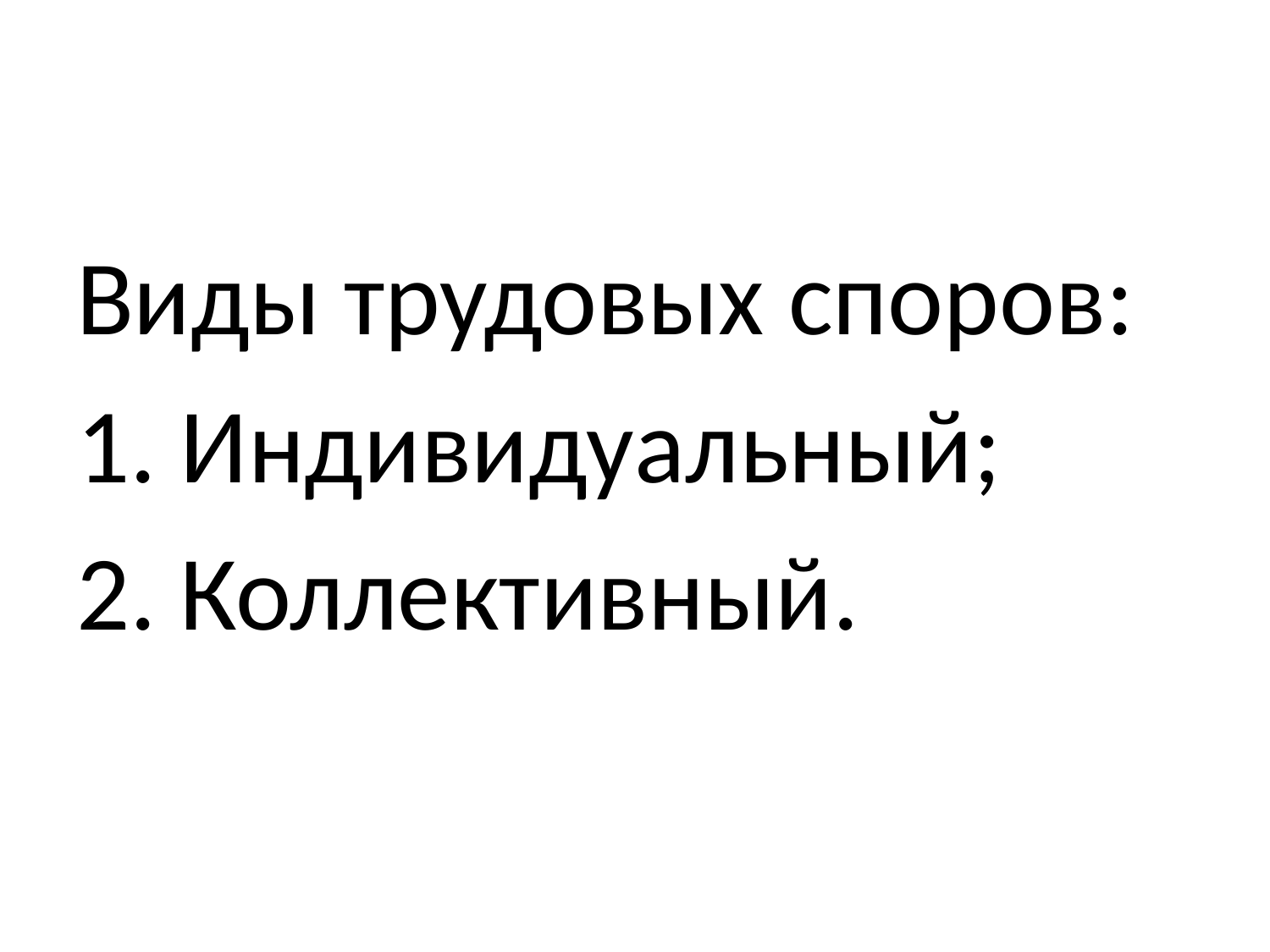

#
Виды трудовых споров:
1. Индивидуальный;
2. Коллективный.